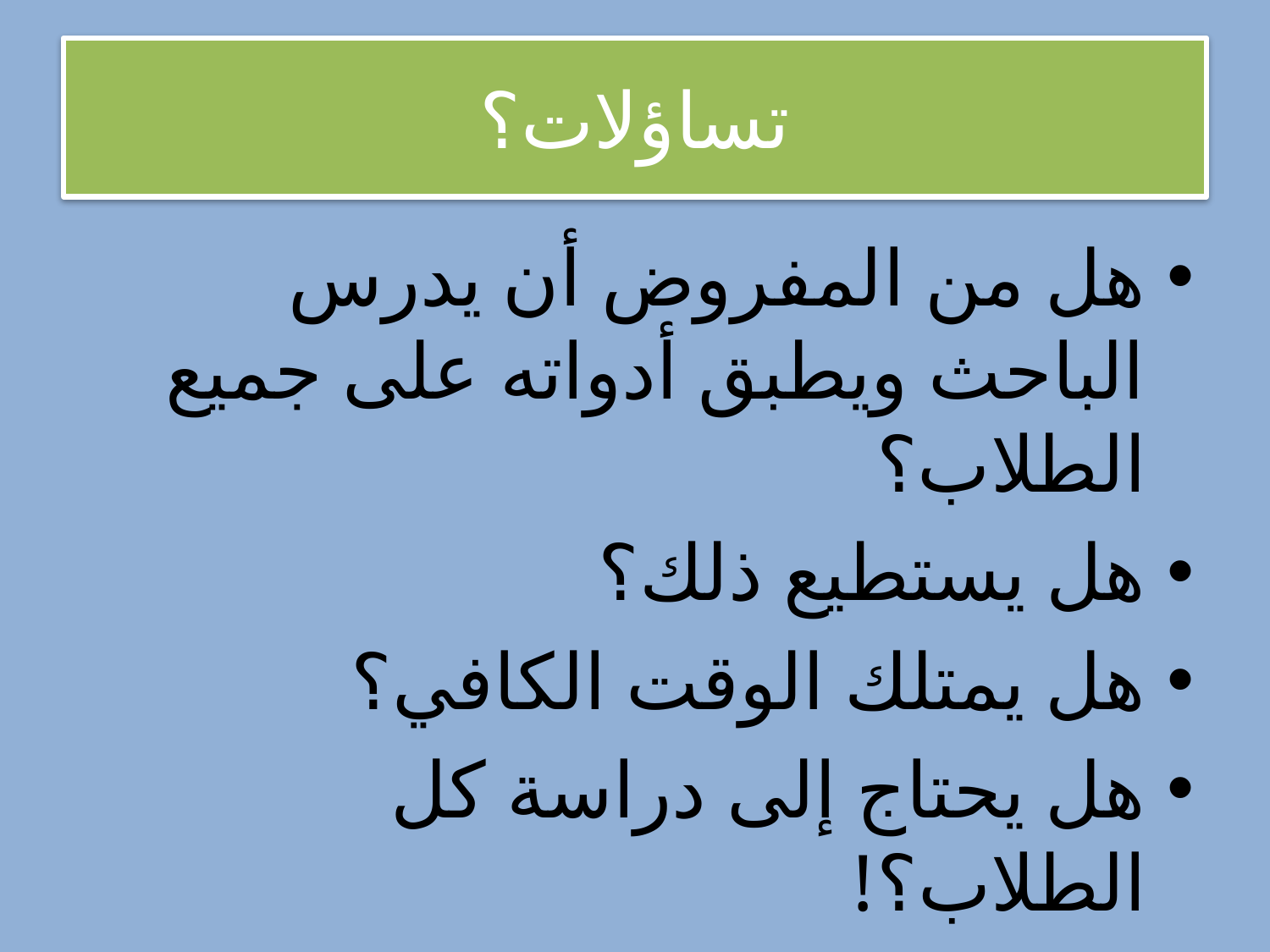

# تساؤلات؟
هل من المفروض أن يدرس الباحث ويطبق أدواته على جميع الطلاب؟
هل يستطيع ذلك؟
هل يمتلك الوقت الكافي؟
هل يحتاج إلى دراسة كل الطلاب؟!